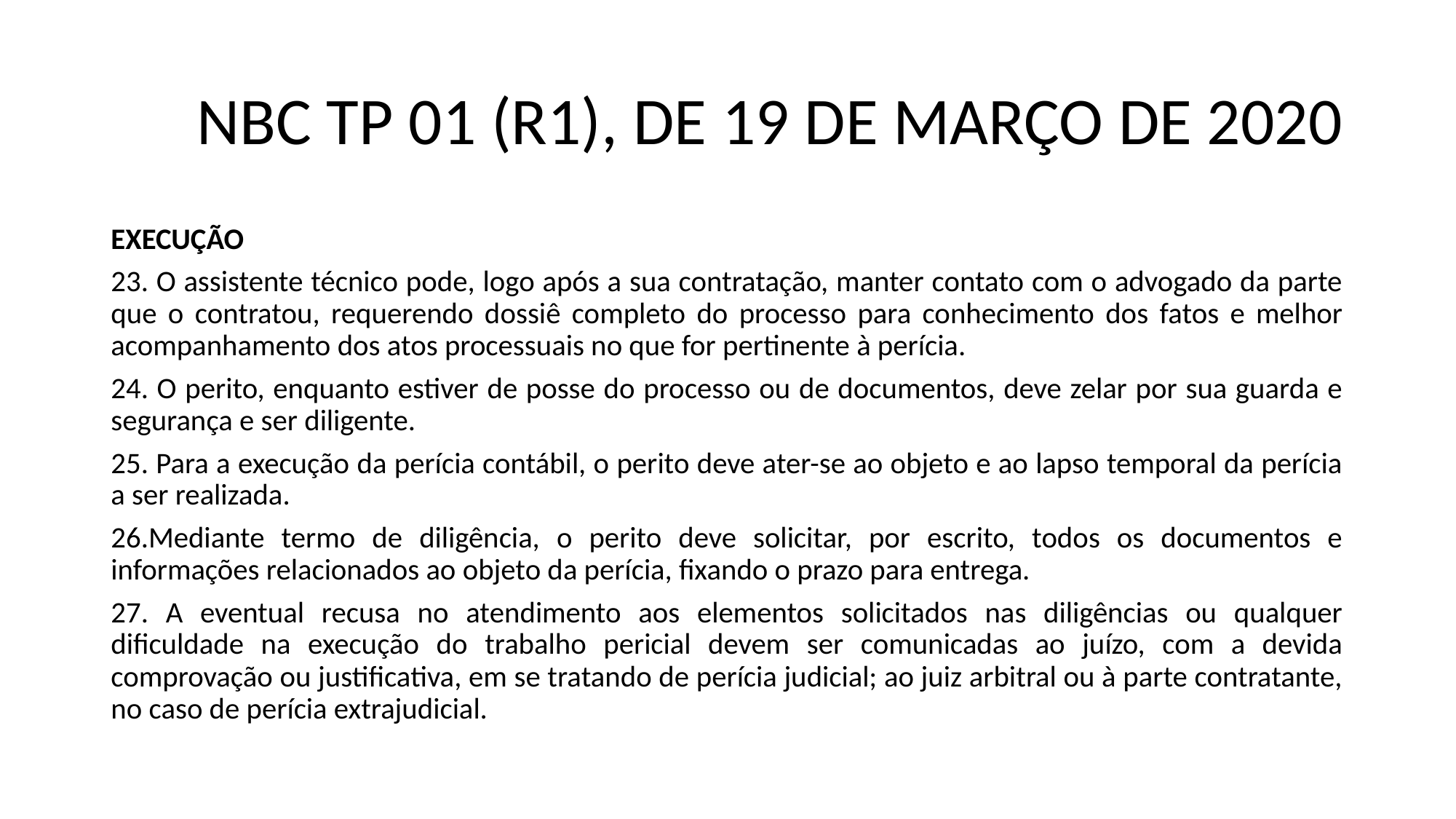

# NBC TP 01 (R1), DE 19 DE MARÇO DE 2020
EXECUÇÃO
23. O assistente técnico pode, logo após a sua contratação, manter contato com o advogado da parte que o contratou, requerendo dossiê completo do processo para conhecimento dos fatos e melhor acompanhamento dos atos processuais no que for pertinente à perícia.
24. O perito, enquanto estiver de posse do processo ou de documentos, deve zelar por sua guarda e segurança e ser diligente.
25. Para a execução da perícia contábil, o perito deve ater-se ao objeto e ao lapso temporal da perícia a ser realizada.
26.Mediante termo de diligência, o perito deve solicitar, por escrito, todos os documentos e informações relacionados ao objeto da perícia, fixando o prazo para entrega.
27. A eventual recusa no atendimento aos elementos solicitados nas diligências ou qualquer dificuldade na execução do trabalho pericial devem ser comunicadas ao juízo, com a devida comprovação ou justificativa, em se tratando de perícia judicial; ao juiz arbitral ou à parte contratante, no caso de perícia extrajudicial.